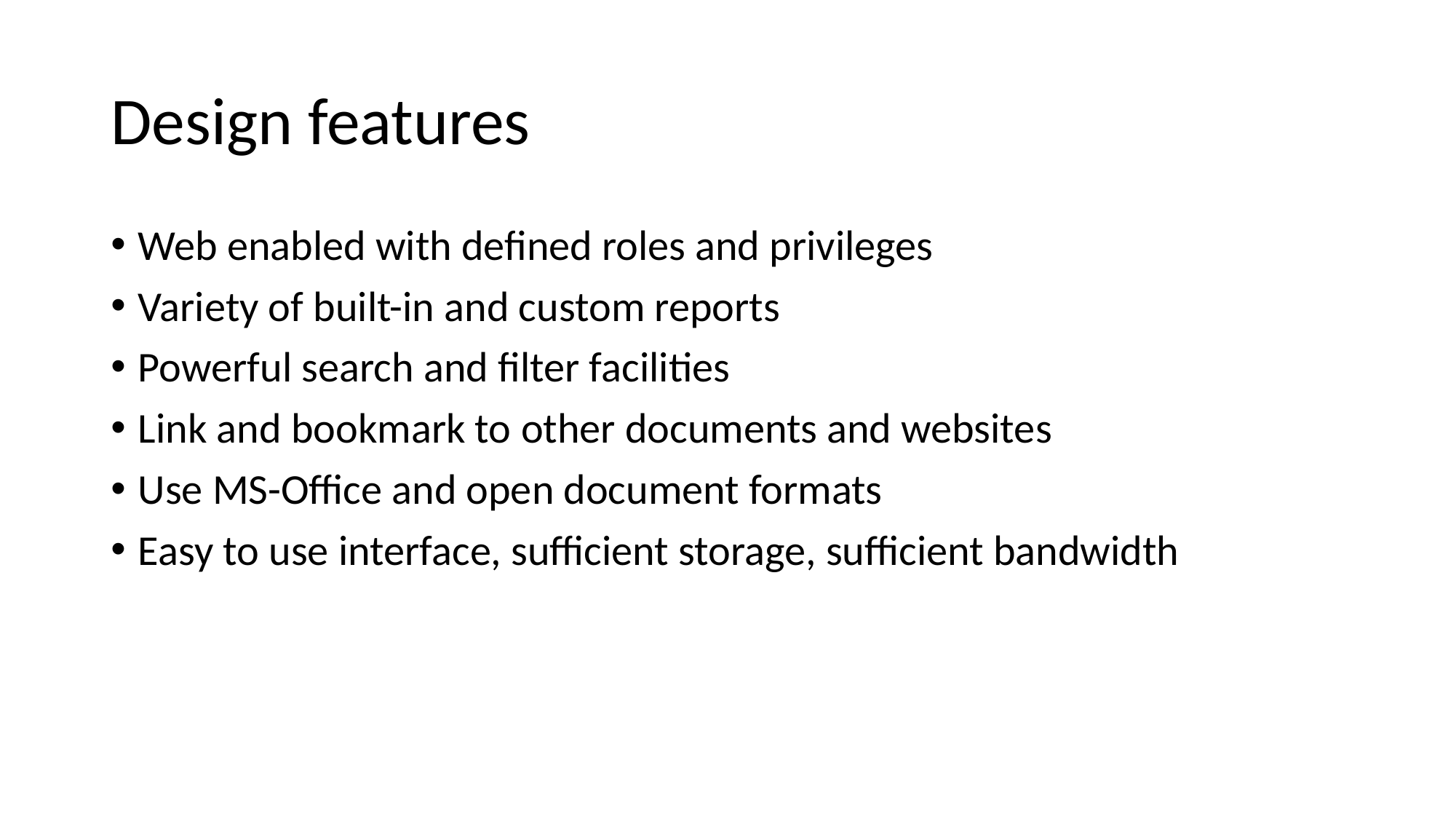

# Design features
Web enabled with defined roles and privileges
Variety of built-in and custom reports
Powerful search and filter facilities
Link and bookmark to other documents and websites
Use MS-Office and open document formats
Easy to use interface, sufficient storage, sufficient bandwidth